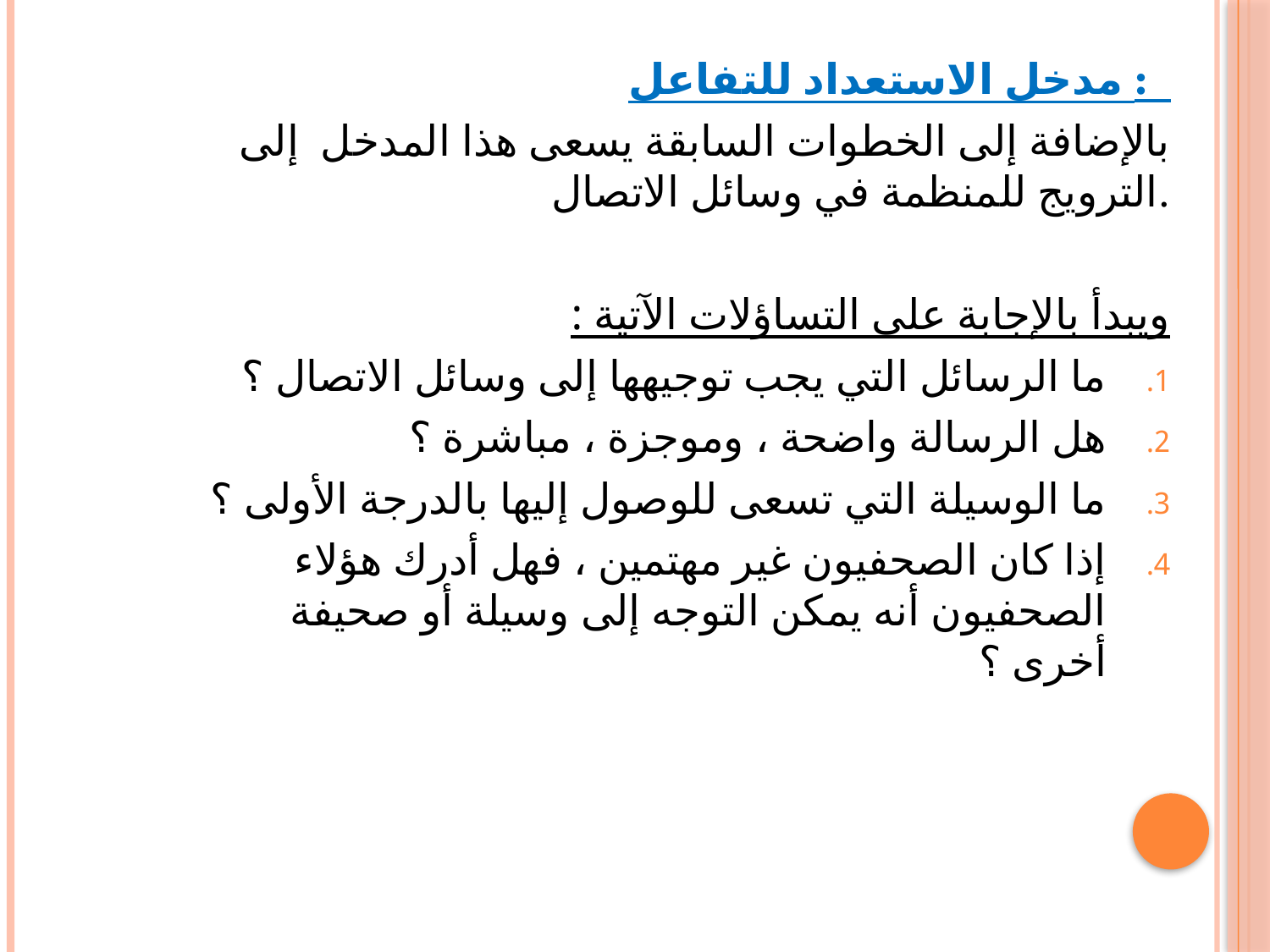

مدخل الاستعداد للتفاعل :
بالإضافة إلى الخطوات السابقة يسعى هذا المدخل  إلى الترويج للمنظمة في وسائل الاتصال.

ويبدأ بالإجابة على التساؤلات الآتية :
ما الرسائل التي يجب توجيهها إلى وسائل الاتصال ؟
هل الرسالة واضحة ، وموجزة ، مباشرة ؟
ما الوسيلة التي تسعى للوصول إليها بالدرجة الأولى ؟
إذا كان الصحفيون غير مهتمين ، فهل أدرك هؤلاء الصحفيون أنه يمكن التوجه إلى وسيلة أو صحيفة أخرى ؟